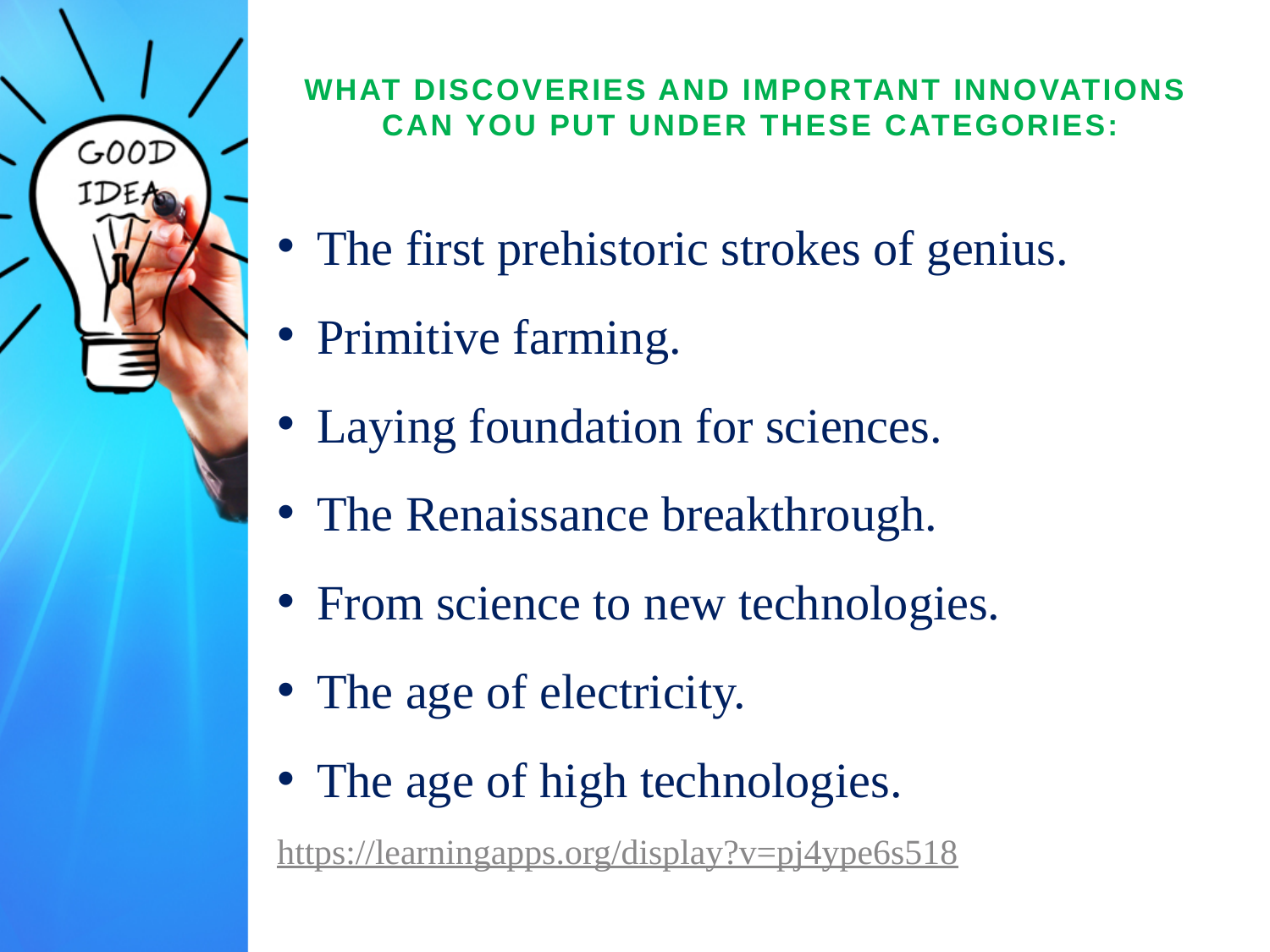

# WHAT DISCOVERIES AND IMPORTANT INNOVATIONS CAN YOU PUT UNDER THESE CATEGORIES:
The first prehistoric strokes of genius.
Primitive farming.
Laying foundation for sciences.
The Renaissance breakthrough.
From science to new technologies.
The age of electricity.
The age of high technologies.
https://learningapps.org/display?v=pj4ype6s518